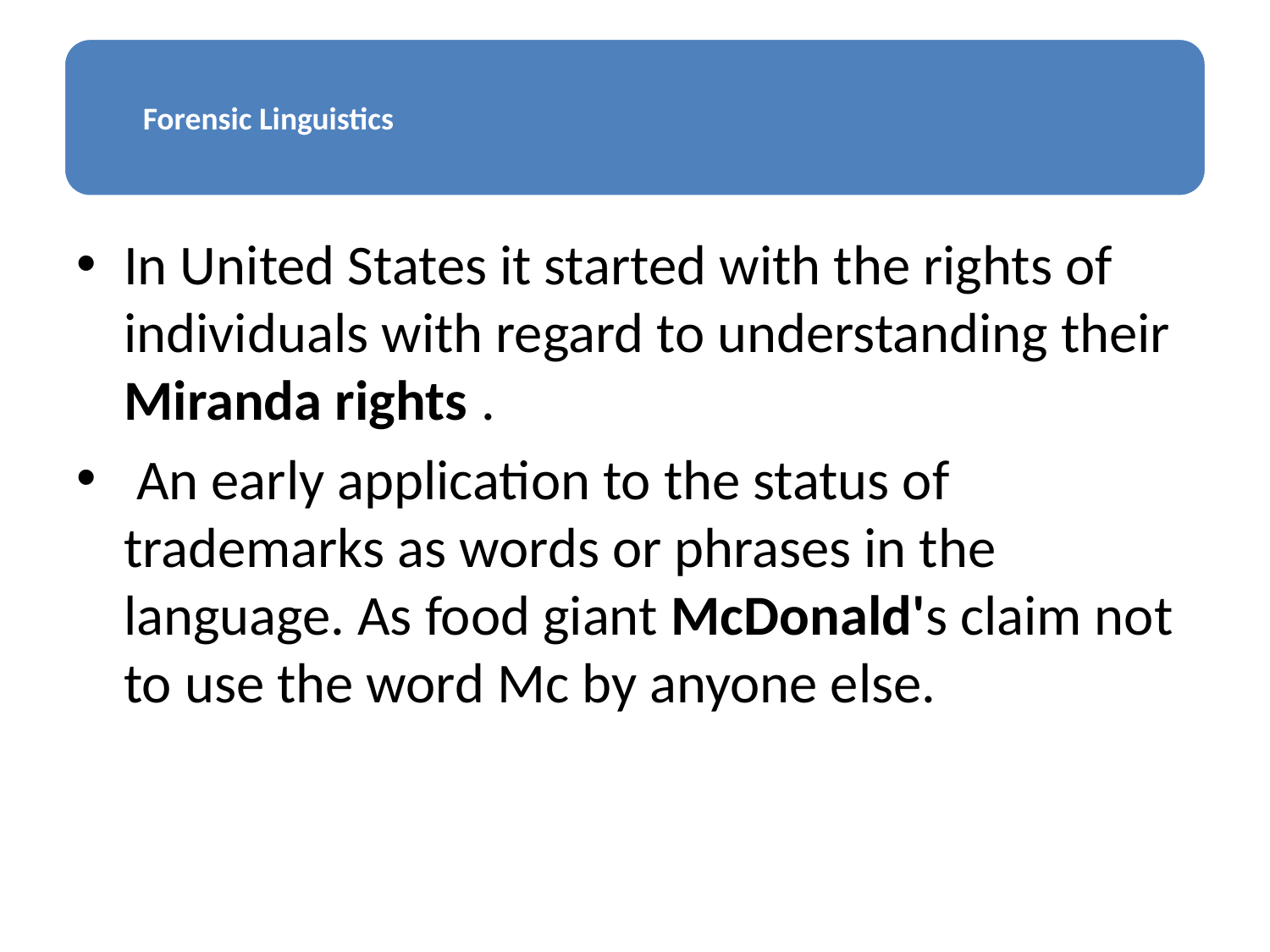

Forensic Linguistics
In United States it started with the rights of individuals with regard to understanding their Miranda rights .
 An early application to the status of trademarks as words or phrases in the language. As food giant McDonald's claim not to use the word Mc by anyone else.